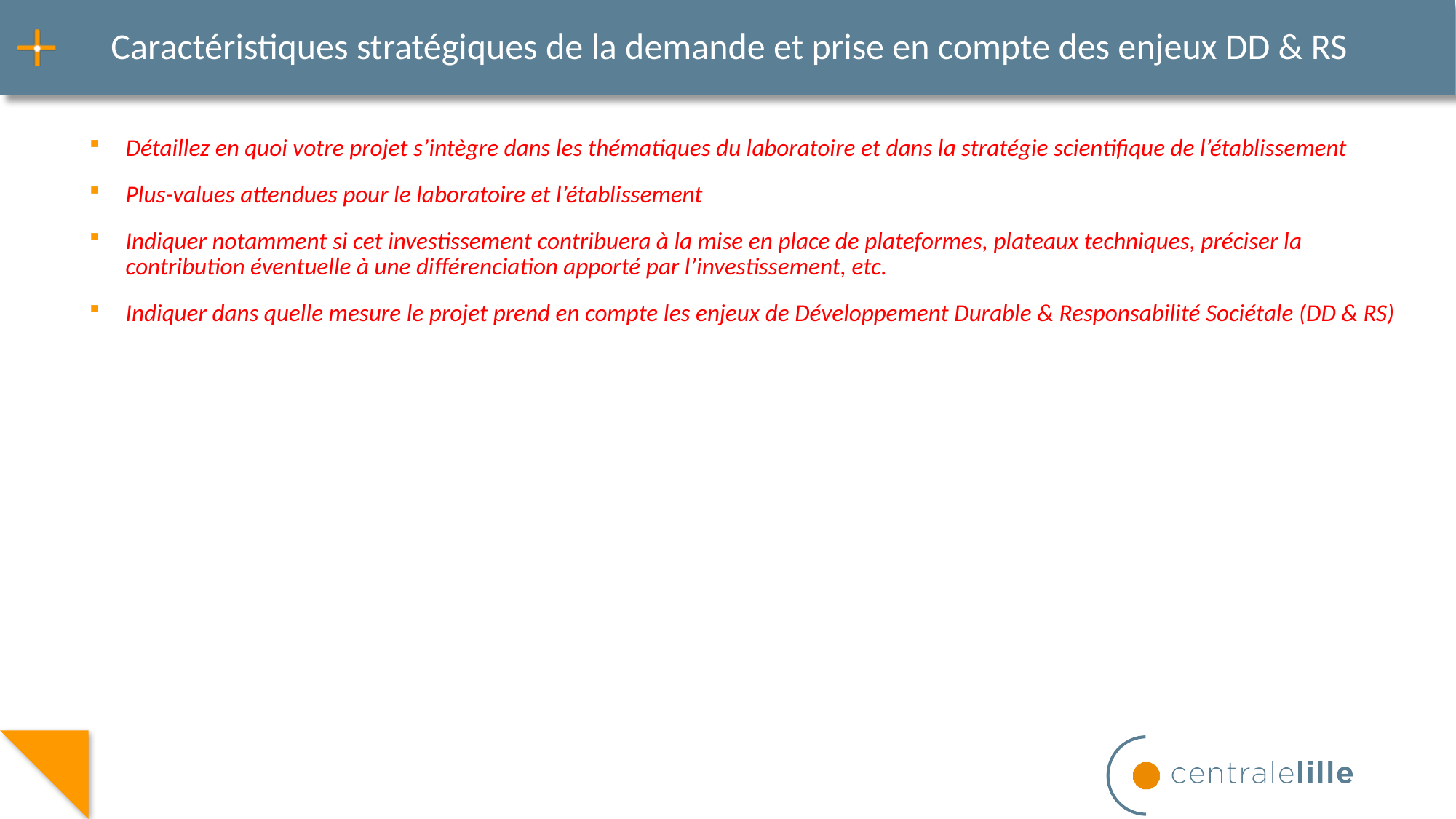

# Caractéristiques stratégiques de la demande et prise en compte des enjeux DD & RS
Détaillez en quoi votre projet s’intègre dans les thématiques du laboratoire et dans la stratégie scientifique de l’établissement
Plus-values attendues pour le laboratoire et l’établissement
Indiquer notamment si cet investissement contribuera à la mise en place de plateformes, plateaux techniques, préciser la contribution éventuelle à une différenciation apporté par l’investissement, etc.
Indiquer dans quelle mesure le projet prend en compte les enjeux de Développement Durable & Responsabilité Sociétale (DD & RS)